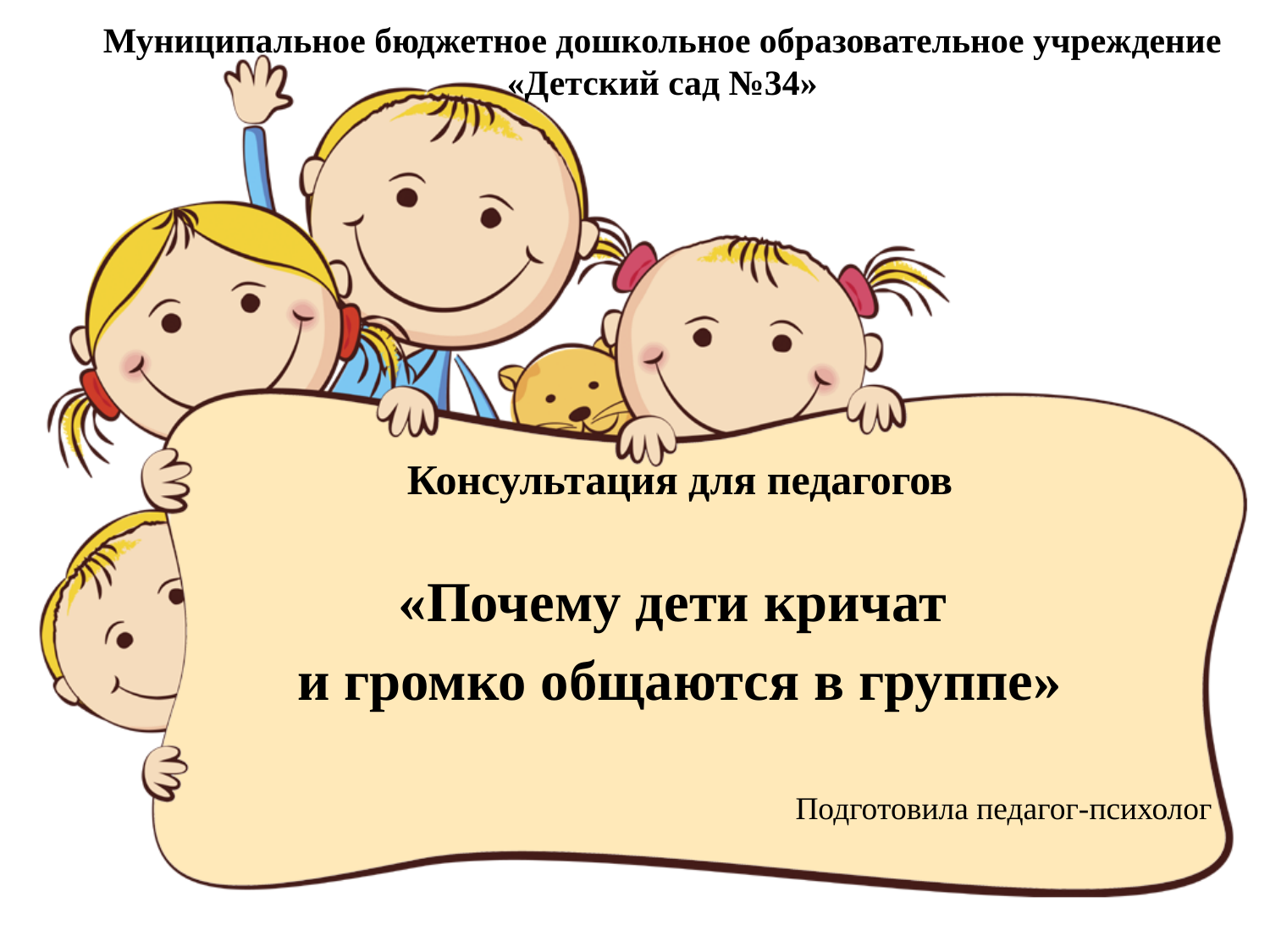

# Муниципальное бюджетное дошкольное образовательное учреждение «Детский сад №34»
Консультация для педагогов
«Почему дети кричат
и громко общаются в группе»
Подготовила педагог-психолог